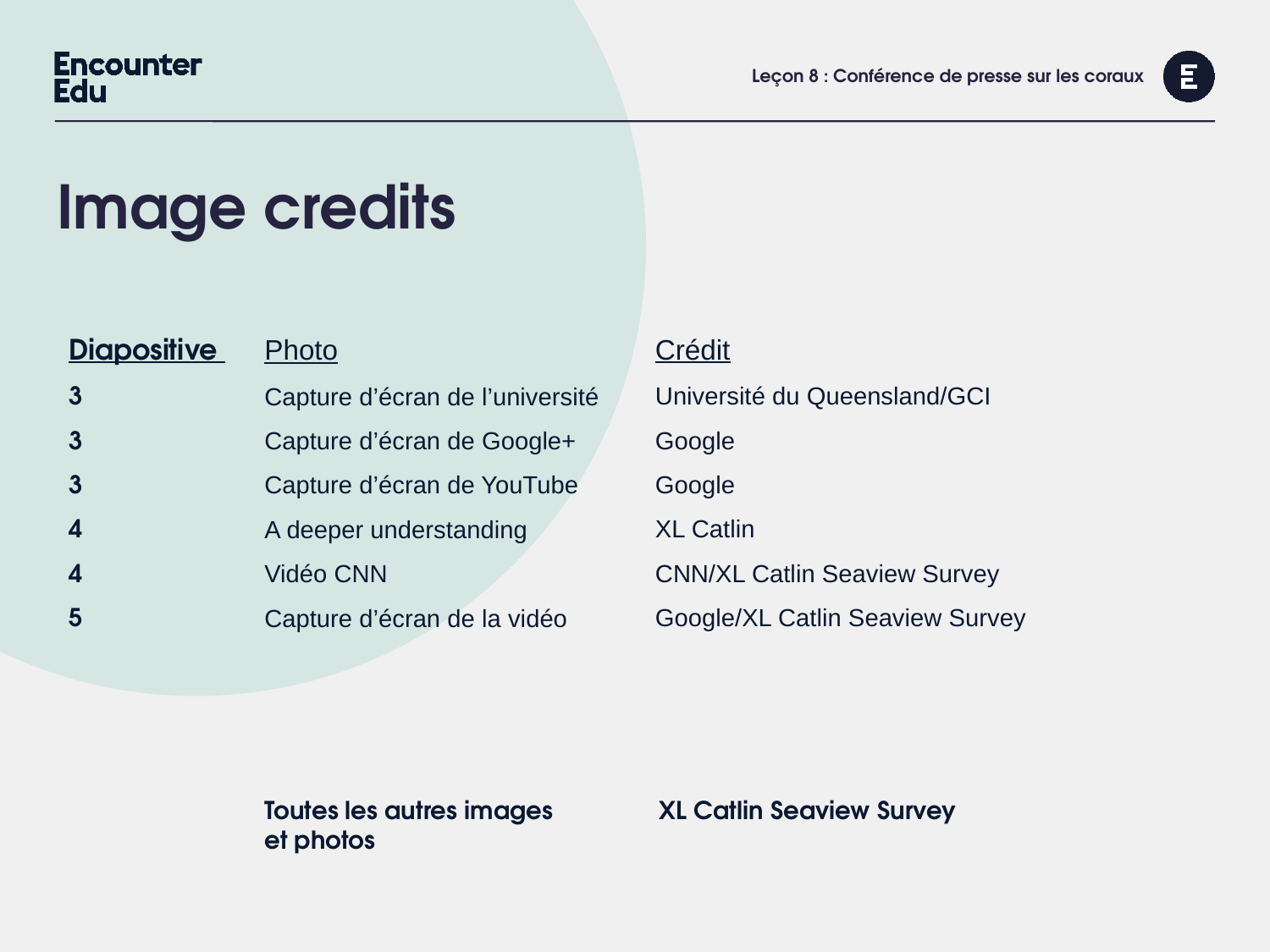

# Leçon 8 : Conférence de presse sur les coraux
Diapositive
3
3
3
4
4
5
Crédit
Université du Queensland/GCI
Google
Google
XL Catlin
CNN/XL Catlin Seaview Survey
Google/XL Catlin Seaview Survey

Photo
Capture d’écran de l’université
Capture d’écran de Google+
Capture d’écran de YouTube
A deeper understanding
Vidéo CNN
Capture d’écran de la vidéo
Toutes les autres images 	  XL Catlin Seaview Survey
et photos